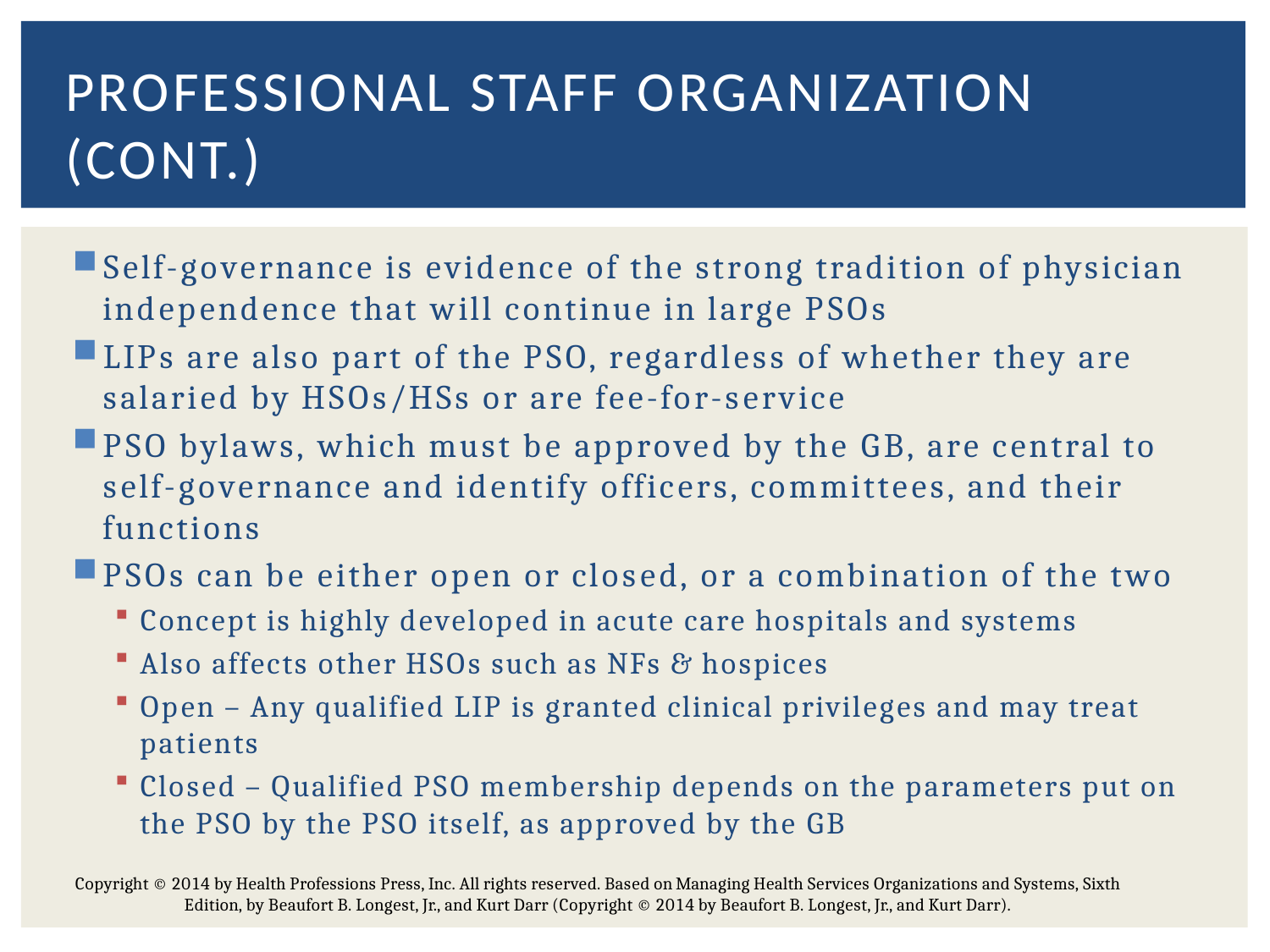

# Professional Staff Organization (CONt.)
Self-governance is evidence of the strong tradition of physician independence that will continue in large PSOs
LIPs are also part of the PSO, regardless of whether they are salaried by HSOs/HSs or are fee-for-service
PSO bylaws, which must be approved by the GB, are central to self-governance and identify officers, committees, and their functions
PSOs can be either open or closed, or a combination of the two
Concept is highly developed in acute care hospitals and systems
Also affects other HSOs such as NFs & hospices
Open – Any qualified LIP is granted clinical privileges and may treat patients
Closed – Qualified PSO membership depends on the parameters put on the PSO by the PSO itself, as approved by the GB
Copyright © 2014 by Health Professions Press, Inc. All rights reserved. Based on Managing Health Services Organizations and Systems, Sixth Edition, by Beaufort B. Longest, Jr., and Kurt Darr (Copyright © 2014 by Beaufort B. Longest, Jr., and Kurt Darr).